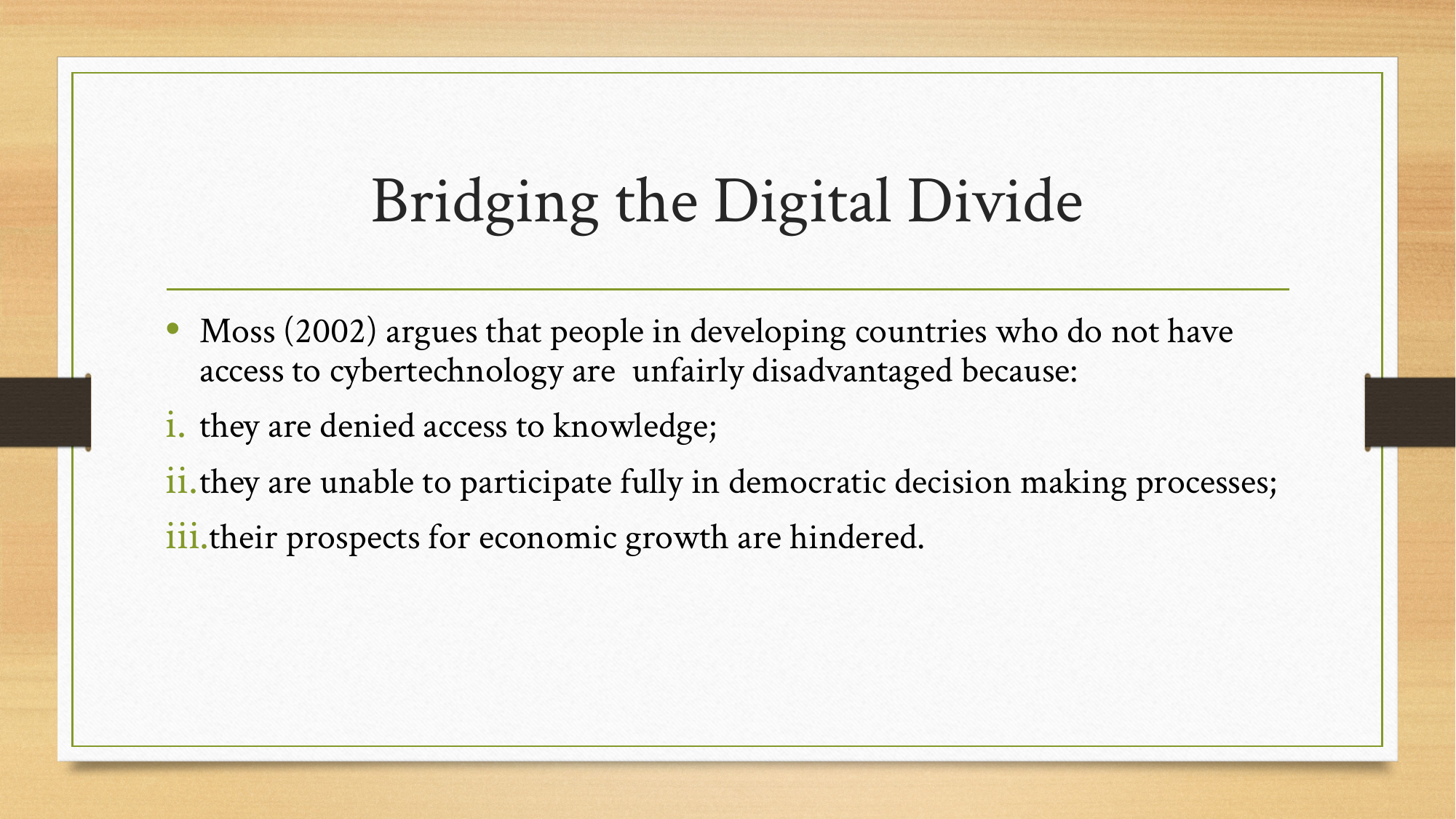

# Bridging the Digital Divide
Moss (2002) argues that people in developing countries who do not have access to cybertechnology are  unfairly disadvantaged because:
they are denied access to knowledge;
they are unable to participate fully in democratic decision making processes;
their prospects for economic growth are hindered.